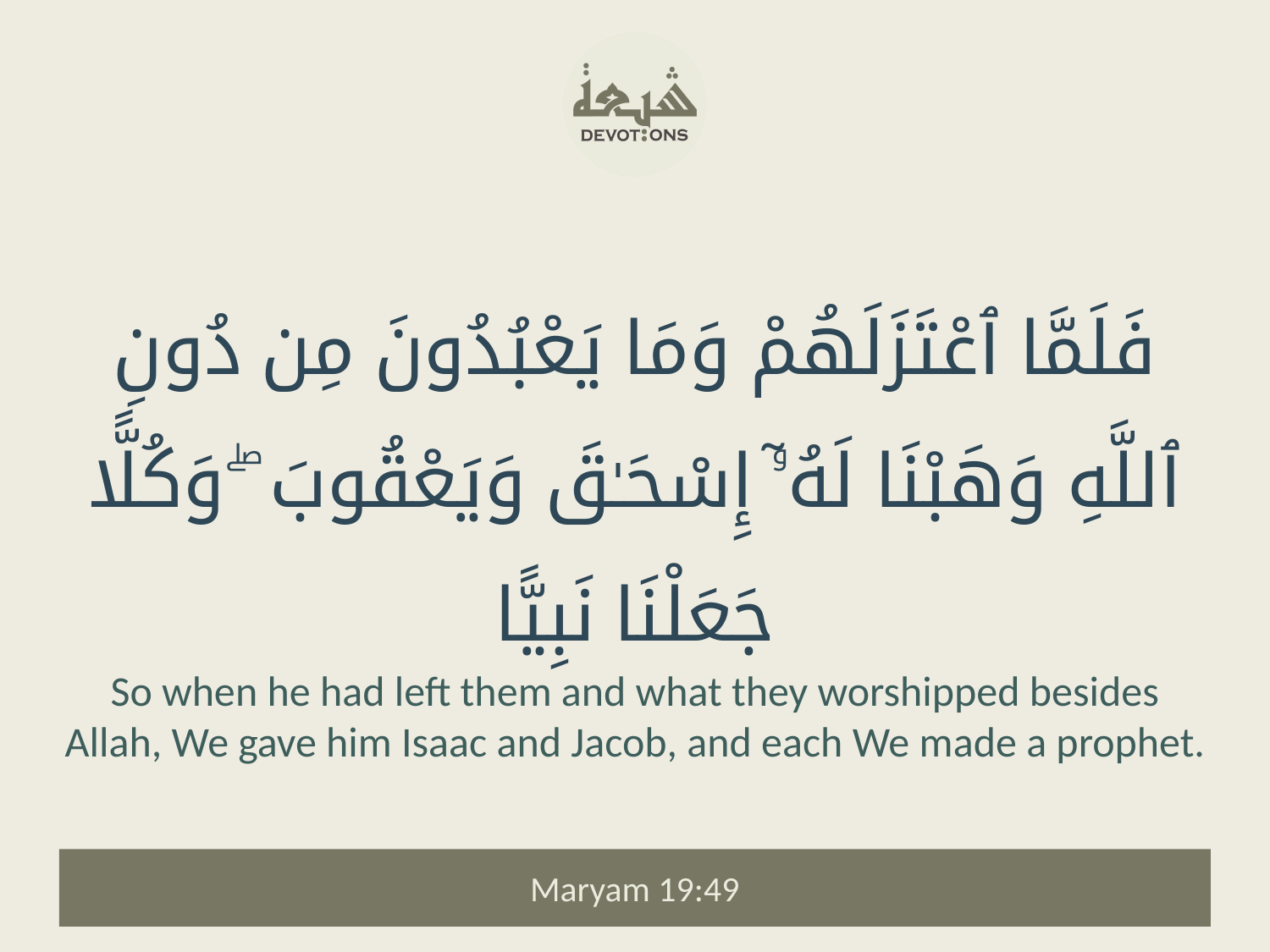

فَلَمَّا ٱعْتَزَلَهُمْ وَمَا يَعْبُدُونَ مِن دُونِ ٱللَّهِ وَهَبْنَا لَهُۥٓ إِسْحَـٰقَ وَيَعْقُوبَ ۖ وَكُلًّا جَعَلْنَا نَبِيًّا
So when he had left them and what they worshipped besides Allah, We gave him Isaac and Jacob, and each We made a prophet.
Maryam 19:49